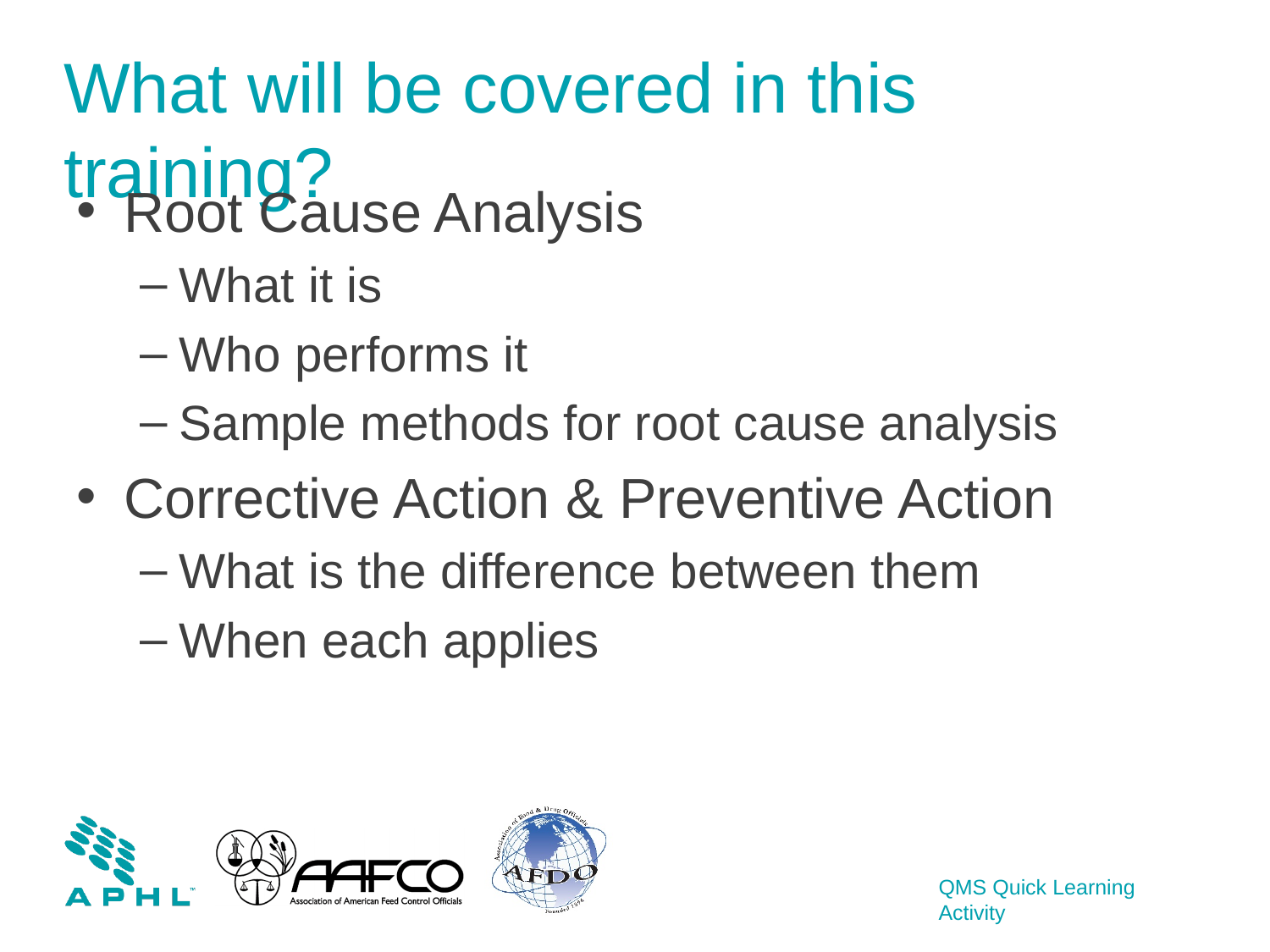

# What will be covered in this training?
Root Cause Analysis
What it is
Who performs it
Sample methods for root cause analysis
Corrective Action & Preventive Action
What is the difference between them
When each applies